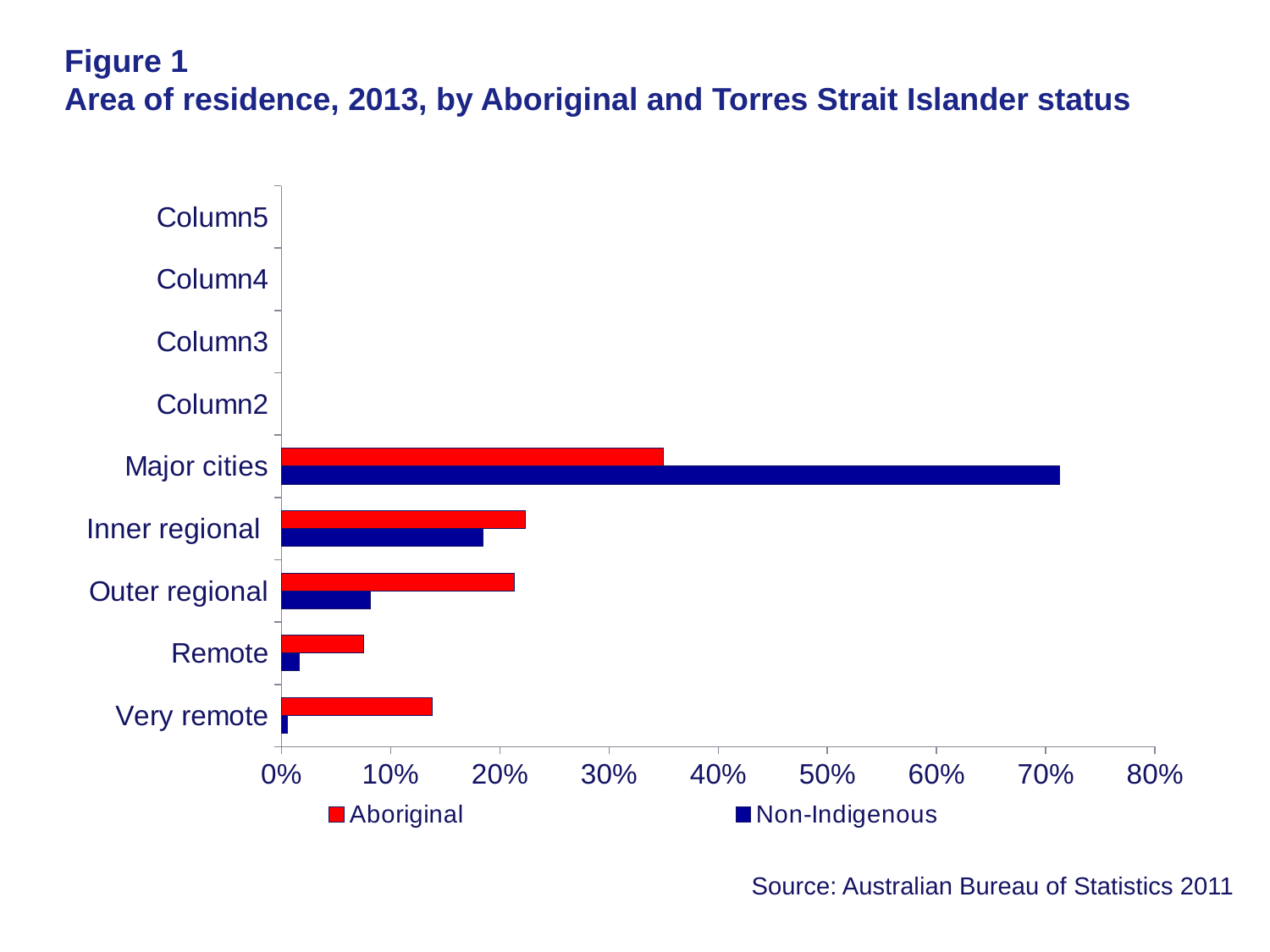

Figure 1
Area of residence, 2013, by Aboriginal and Torres Strait Islander status

[unsupported chart]

Source: Australian Bureau of Statistics 2011